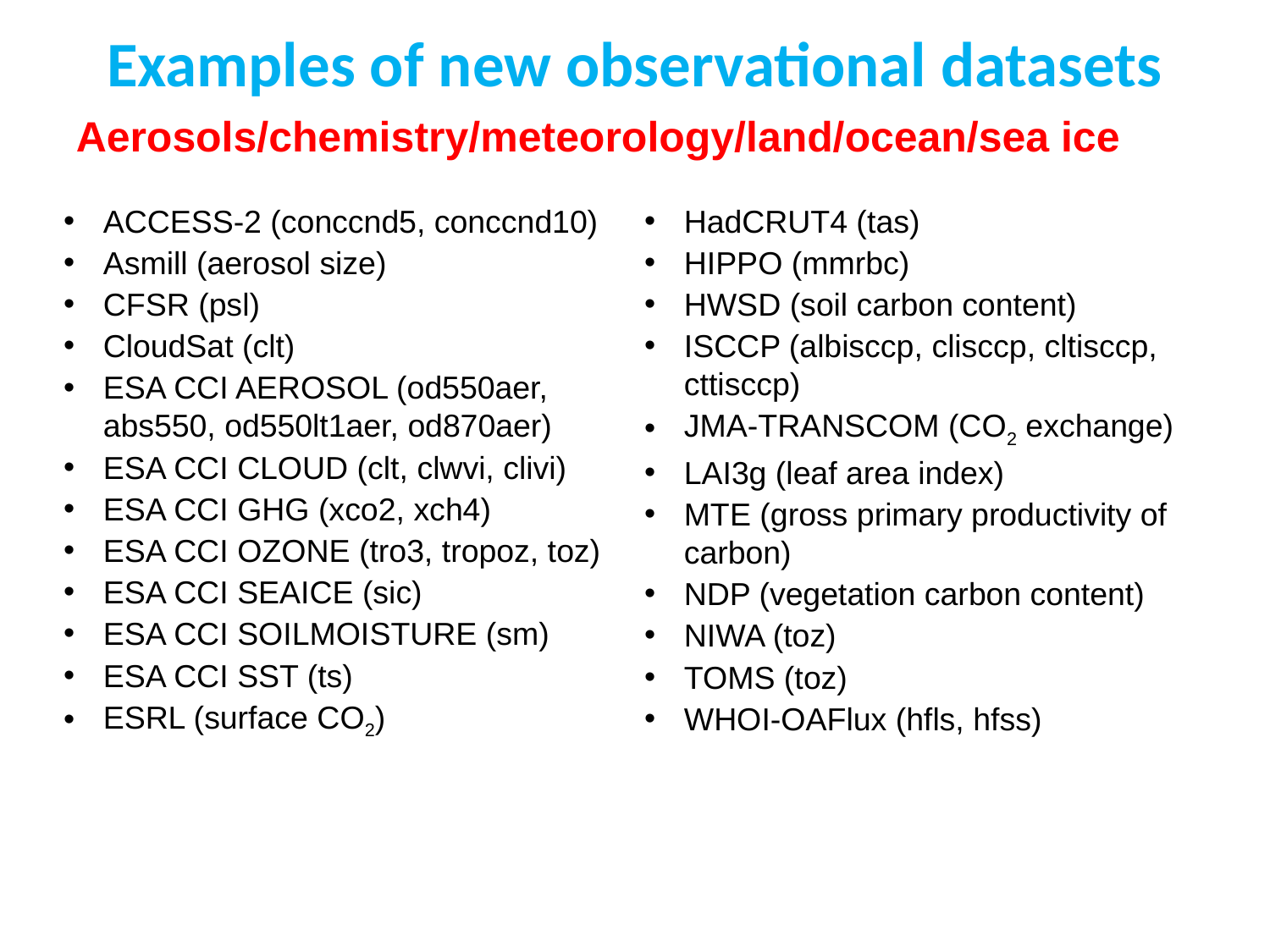

Examples of new observational datasets
Aerosols/chemistry/meteorology/land/ocean/sea ice
ACCESS-2 (conccnd5, conccnd10)
Asmill (aerosol size)
CFSR (psl)
CloudSat (clt)
ESA CCI AEROSOL (od550aer, abs550, od550lt1aer, od870aer)
ESA CCI CLOUD (clt, clwvi, clivi)
ESA CCI GHG (xco2, xch4)
ESA CCI OZONE (tro3, tropoz, toz)
ESA CCI SEAICE (sic)
​ESA CCI SOILMOISTURE (sm)
ESA CCI SST (ts)
ESRL (surface CO2)
HadCRUT4 (tas)
HIPPO (mmrbc)
HWSD (soil carbon content)
ISCCP (albisccp, clisccp, cltisccp, cttisccp)
JMA-TRANSCOM (CO2 exchange)
LAI3g (leaf area index)
MTE (gross primary productivity of carbon)
NDP (vegetation carbon content)
NIWA (toz)
TOMS (toz)
WHOI-OAFlux (hfls, hfss)